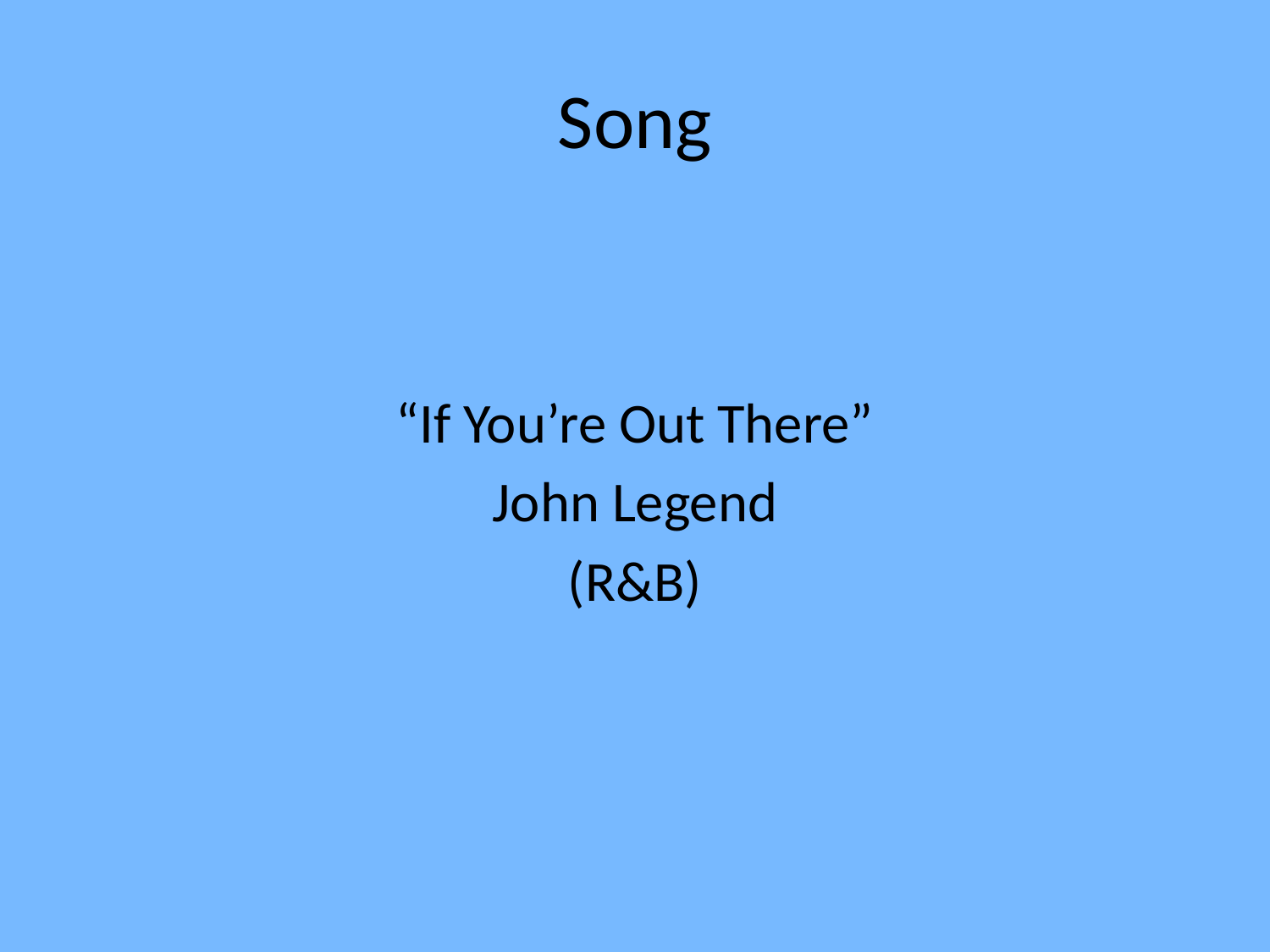

# Song

“If You’re Out There”
John Legend
(R&B)